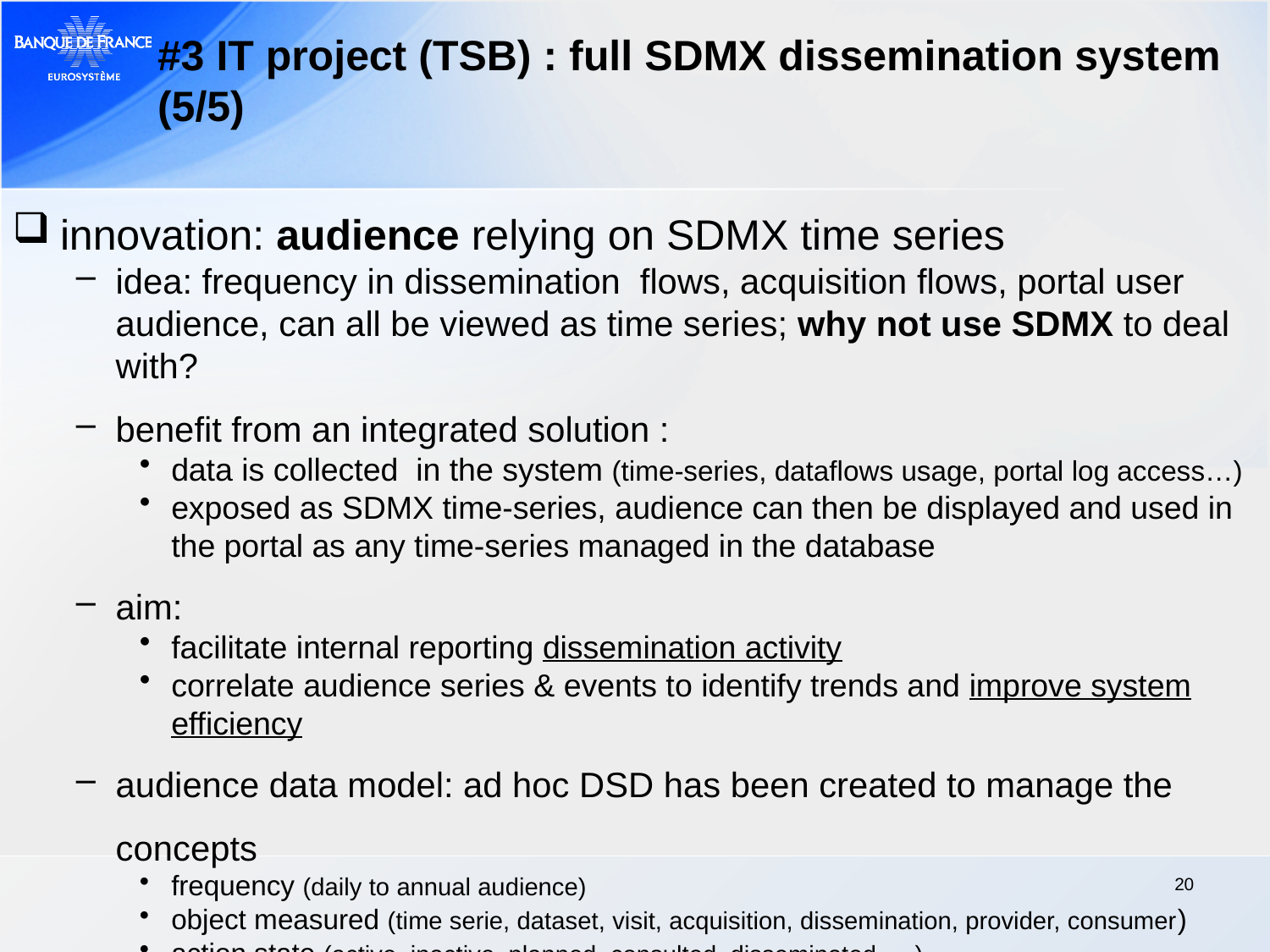

# #3 IT project (TSB) : full SDMX dissemination system (5/5)
innovation: audience relying on SDMX time series
idea: frequency in dissemination  flows, acquisition flows, portal user audience, can all be viewed as time series; why not use SDMX to deal with?
benefit from an integrated solution :
data is collected  in the system (time-series, dataflows usage, portal log access…)
exposed as SDMX time-series, audience can then be displayed and used in the portal as any time-series managed in the database
aim:
facilitate internal reporting dissemination activity
correlate audience series & events to identify trends and improve system efficiency
audience data model: ad hoc DSD has been created to manage the concepts
frequency (daily to annual audience)
object measured (time serie, dataset, visit, acquisition, dissemination, provider, consumer)
action state (active, inactive, planned, consulted, disseminated, …)
counterpart actor (TSB, Webstat, ECB, IMF, …)
20